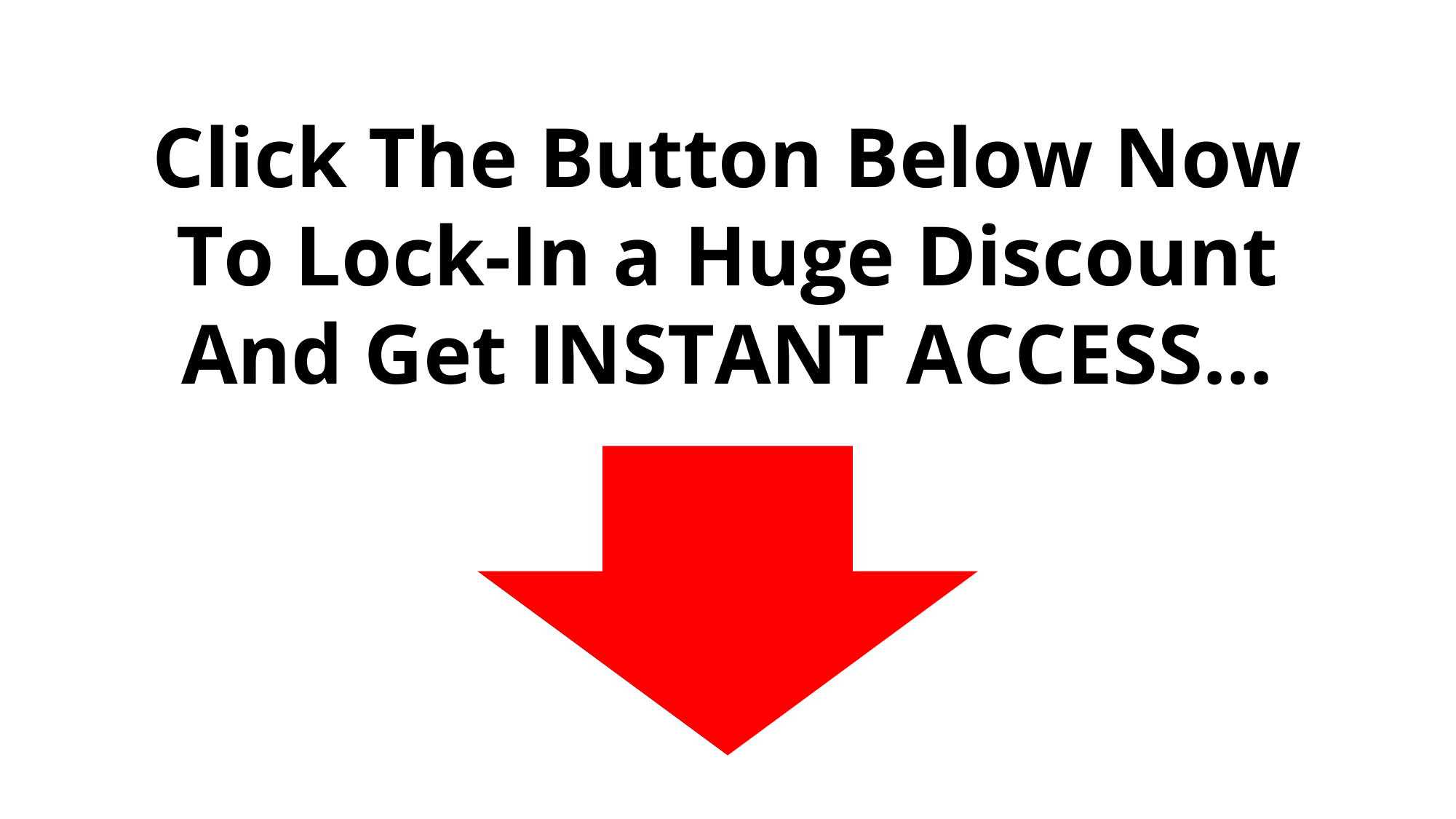

Click The Button Below Now To Lock-In a Huge Discount And Get INSTANT ACCESS…